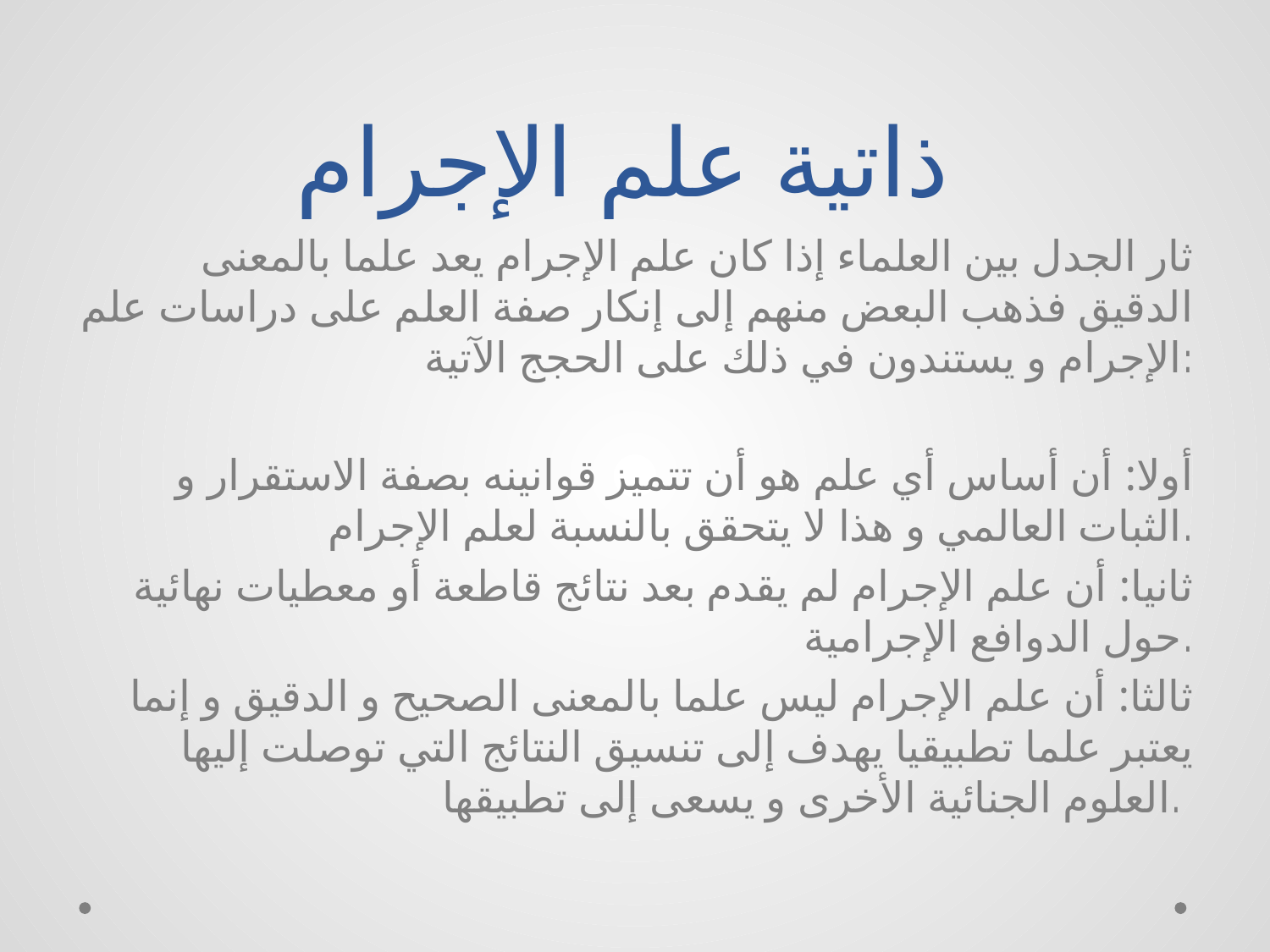

# ذاتية علم الإجرام
ثار الجدل بين العلماء إذا كان علم الإجرام يعد علما بالمعنى الدقيق فذهب البعض منهم إلى إنكار صفة العلم على دراسات علم الإجرام و يستندون في ذلك على الحجج الآتية:

أولا: أن أساس أي علم هو أن تتميز قوانينه بصفة الاستقرار و الثبات العالمي و هذا لا يتحقق بالنسبة لعلم الإجرام.
ثانيا: أن علم الإجرام لم يقدم بعد نتائج قاطعة أو معطيات نهائية حول الدوافع الإجرامية.
ثالثا: أن علم الإجرام ليس علما بالمعنى الصحيح و الدقيق و إنما يعتبر علما تطبيقيا يهدف إلى تنسيق النتائج التي توصلت إليها العلوم الجنائية الأخرى و يسعى إلى تطبيقها.